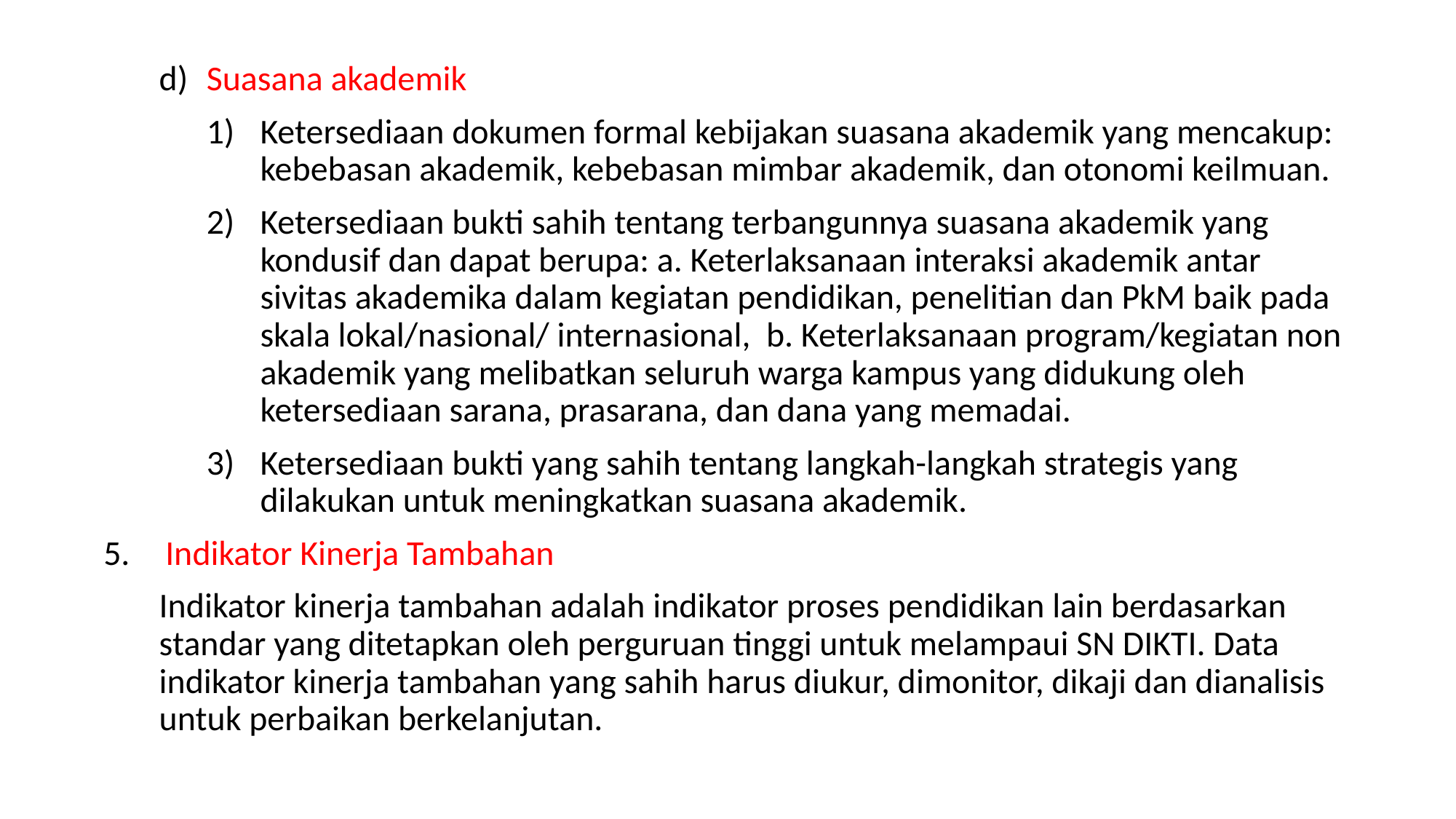

d) 	Suasana akademik
Ketersediaan dokumen formal kebijakan suasana akademik yang mencakup: kebebasan akademik, kebebasan mimbar akademik, dan otonomi keilmuan.
Ketersediaan bukti sahih tentang terbangunnya suasana akademik yang kondusif dan dapat berupa: a. Keterlaksanaan interaksi akademik antar sivitas akademika dalam kegiatan pendidikan, penelitian dan PkM baik pada skala lokal/nasional/ internasional,  b. Keterlaksanaan program/kegiatan non akademik yang melibatkan seluruh warga kampus yang didukung oleh ketersediaan sarana, prasarana, dan dana yang memadai.
Ketersediaan bukti yang sahih tentang langkah-langkah strategis yang dilakukan untuk meningkatkan suasana akademik.
5. 	Indikator Kinerja Tambahan
Indikator kinerja tambahan adalah indikator proses pendidikan lain berdasarkan standar yang ditetapkan oleh perguruan tinggi untuk melampaui SN DIKTI. Data indikator kinerja tambahan yang sahih harus diukur, dimonitor, dikaji dan dianalisis untuk perbaikan berkelanjutan.